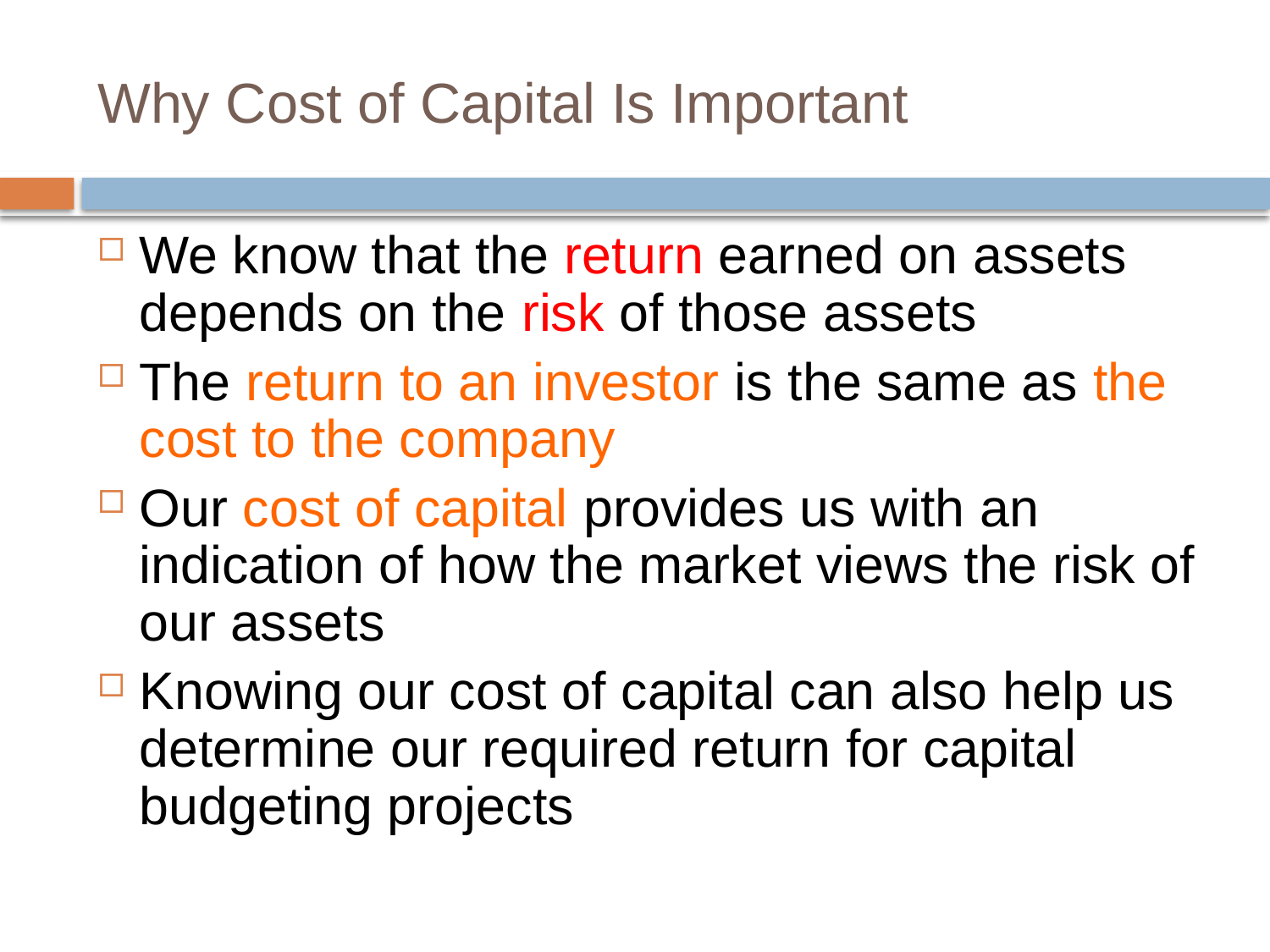

# Why Cost of Capital Is Important
We know that the return earned on assets depends on the risk of those assets
The return to an investor is the same as the cost to the company
Our cost of capital provides us with an indication of how the market views the risk of our assets
Knowing our cost of capital can also help us determine our required return for capital budgeting projects